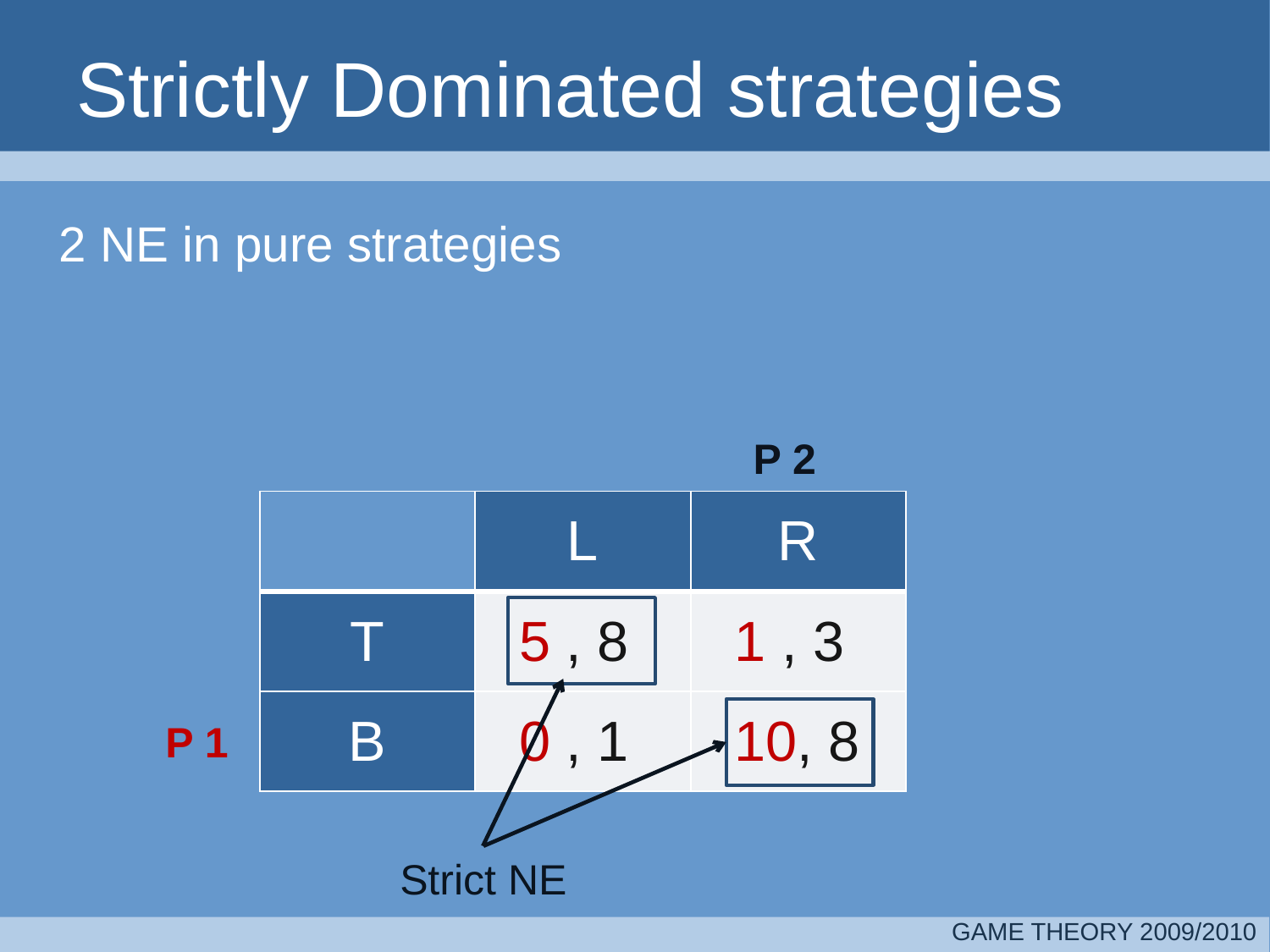

# Strictly Dominated strategies
	2 NE in pure strategies

P 2
|  | L | R |
| --- | --- | --- |
| T | 5 , 8 | 1 , 3 |
| B | 0 , 1 | 10, 8 |

P 1
Strict NE
GAME THEORY 2009/2010